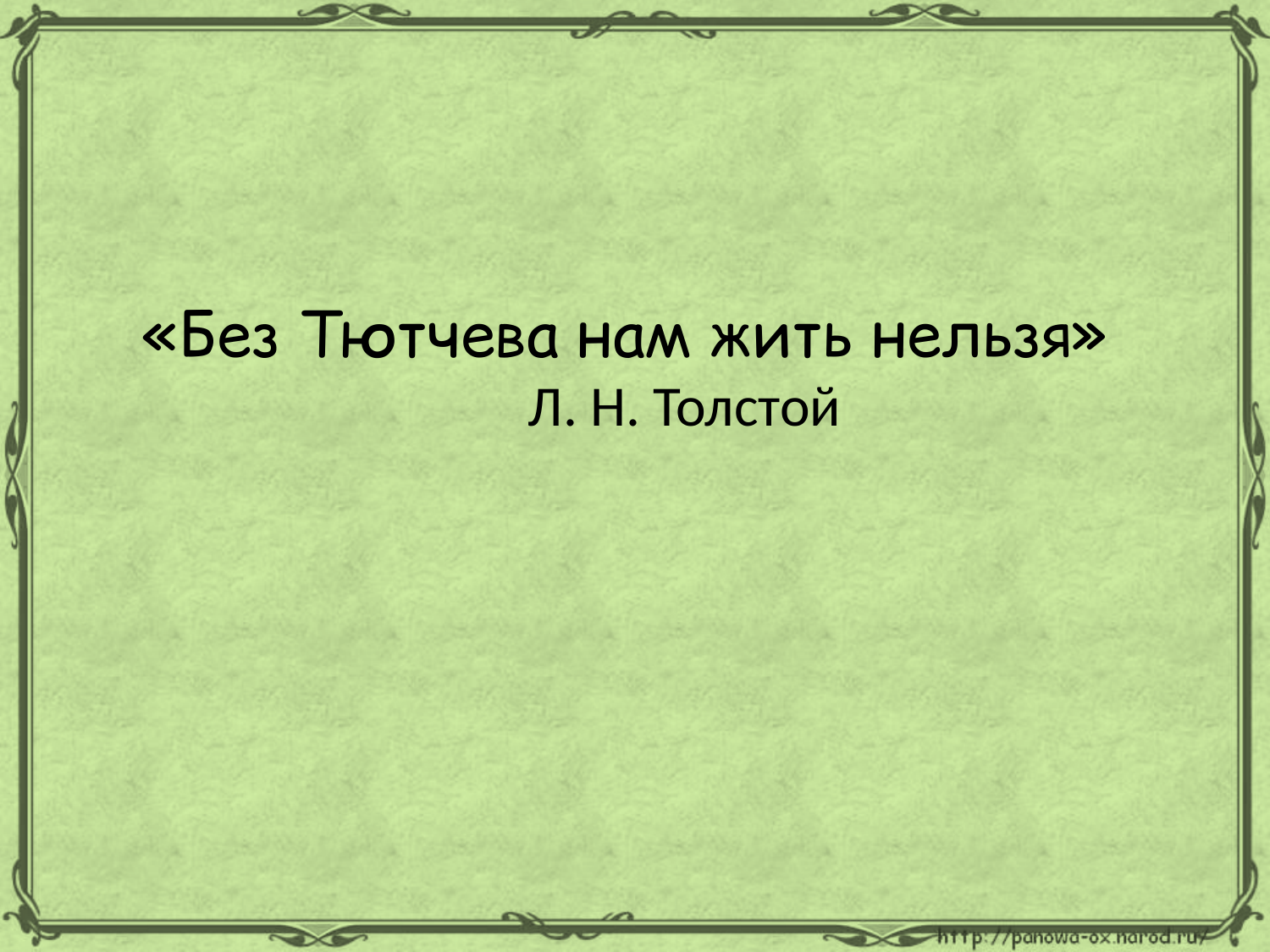

# «Без Тютчева нам жить нельзя» Л. Н. Толстой